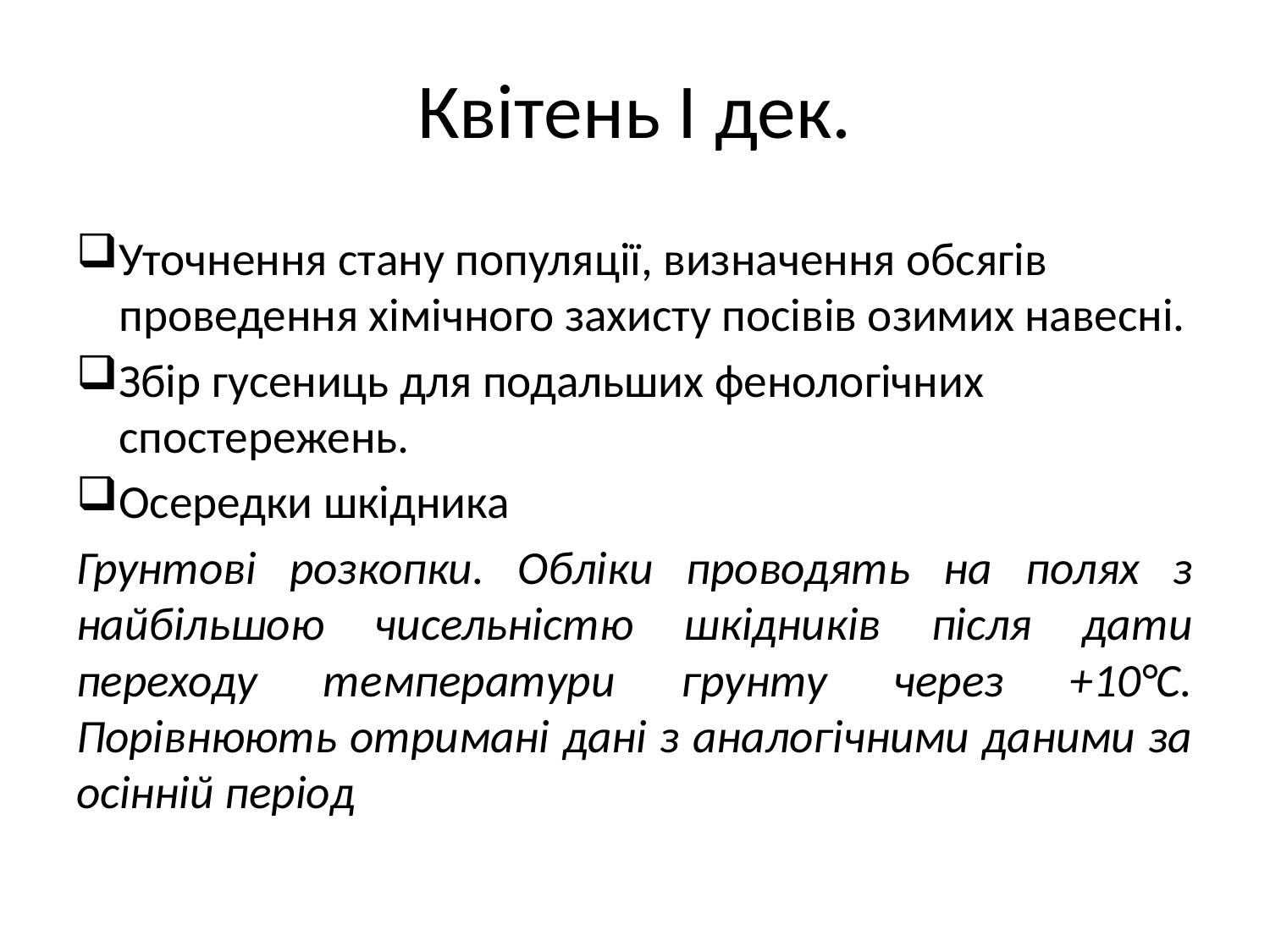

# Квітень І дек.
Уточнення стану популяції, визначення обсягів проведення хімічного захисту посівів озимих навесні.
Збір гусениць для подальших фенологічних спостережень.
Осередки шкідника
Грунтові розкопки. Обліки проводять на полях з найбільшою чисельністю шкідників після дати переходу температури грунту через +10°С. Порівнюють отримані дані з аналогічними даними за осінній період